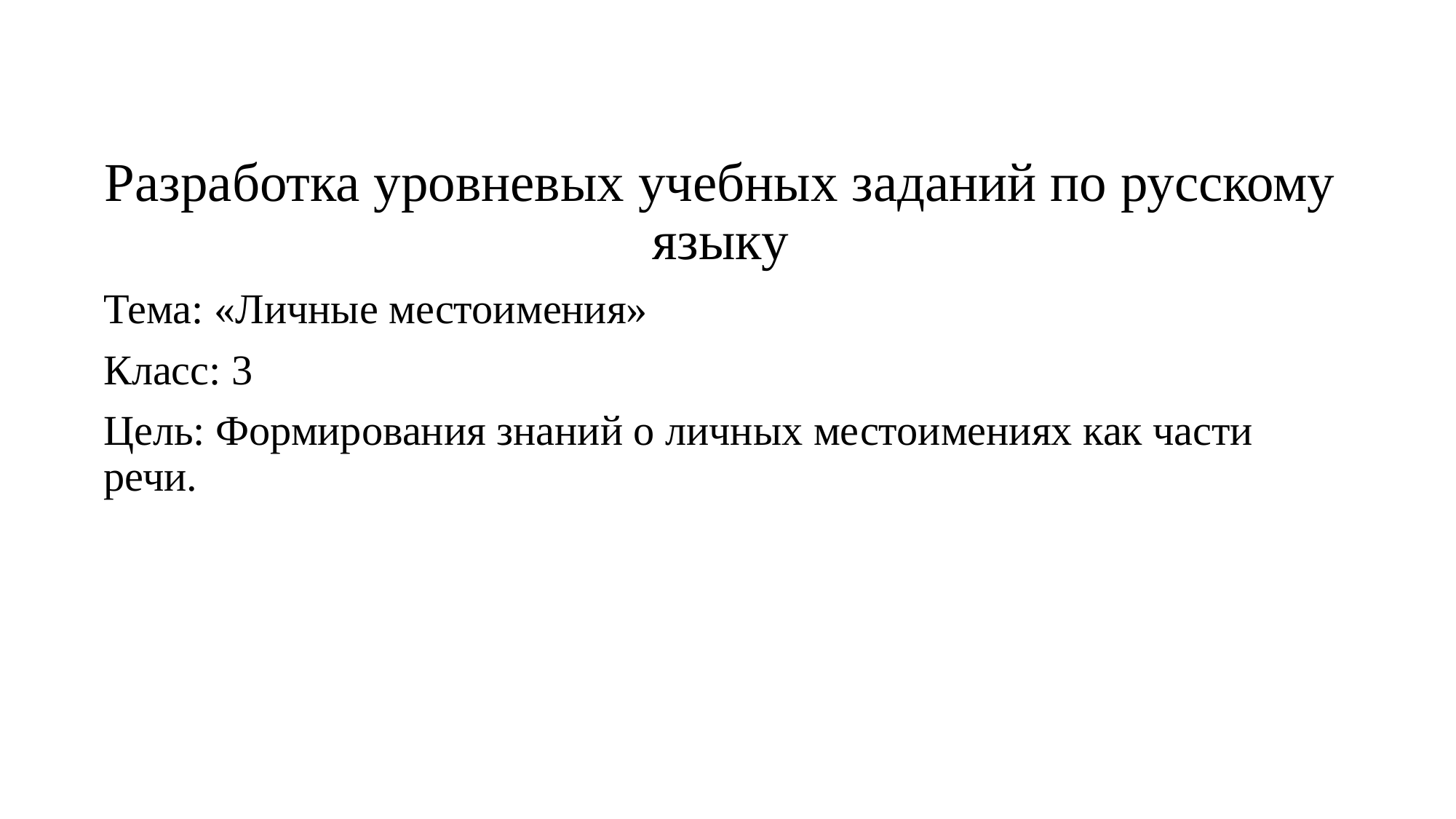

Разработка уровневых учебных заданий по русскому языку
Тема: «Личные местоимения»
Класс: 3
Цель: Формирования знаний о личных местоимениях как части речи.